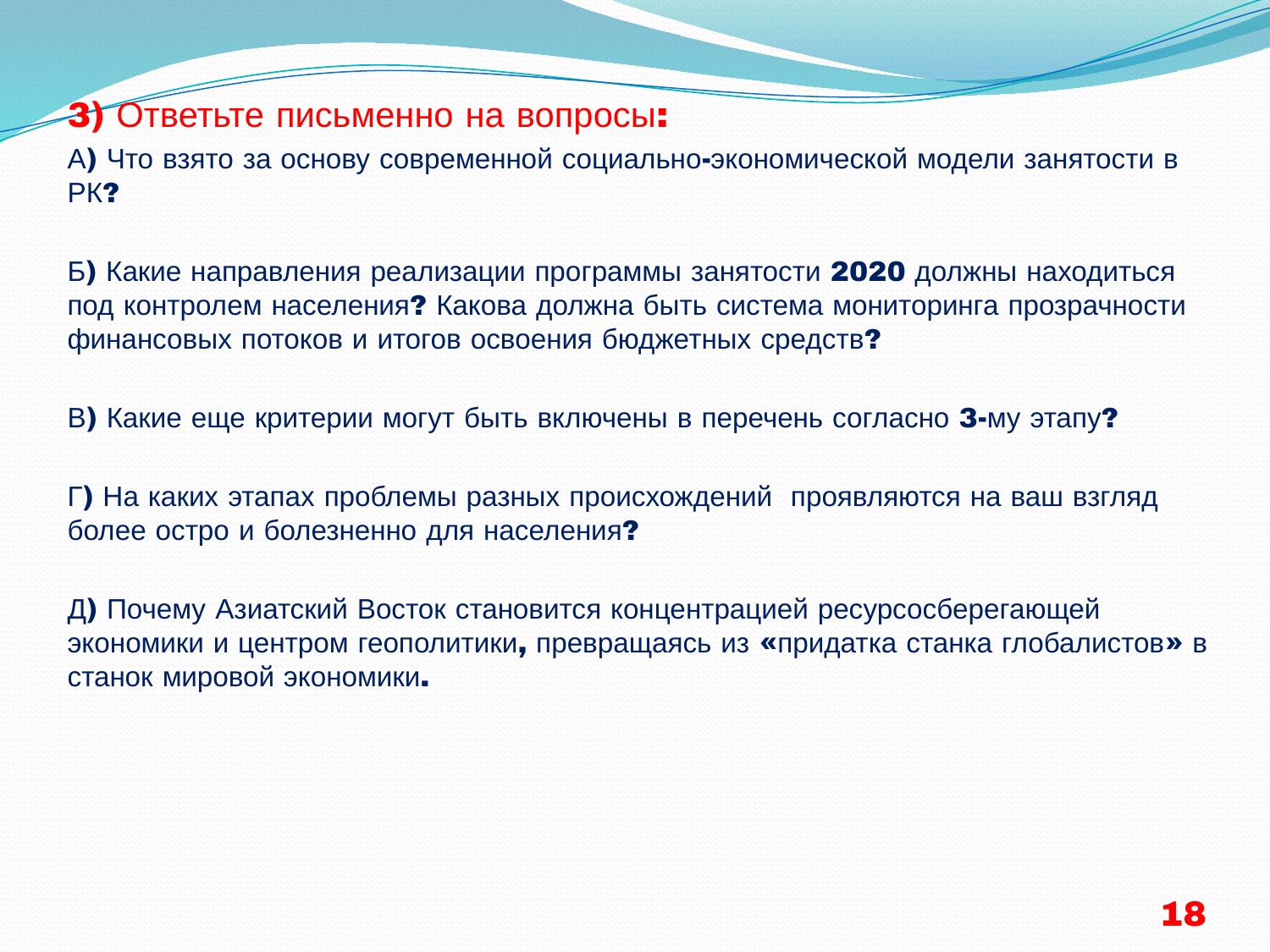

3) Ответьте письменно на вопросы:
А) Что взято за основу современной социально-экономической модели занятости в РК?

Б) Какие направления реализации программы занятости 2020 должны находиться под контролем населения? Какова должна быть система мониторинга прозрачности финансовых потоков и итогов освоения бюджетных средств?

В) Какие еще критерии могут быть включены в перечень согласно 3-му этапу?

Г) На каких этапах проблемы разных происхождений  проявляются на ваш взгляд более остро и болезненно для населения?

Д) Почему Азиатский Восток становится концентрацией ресурсосберегающей экономики и центром геополитики, превращаясь из «придатка станка глобалистов» в станок мировой экономики.

18